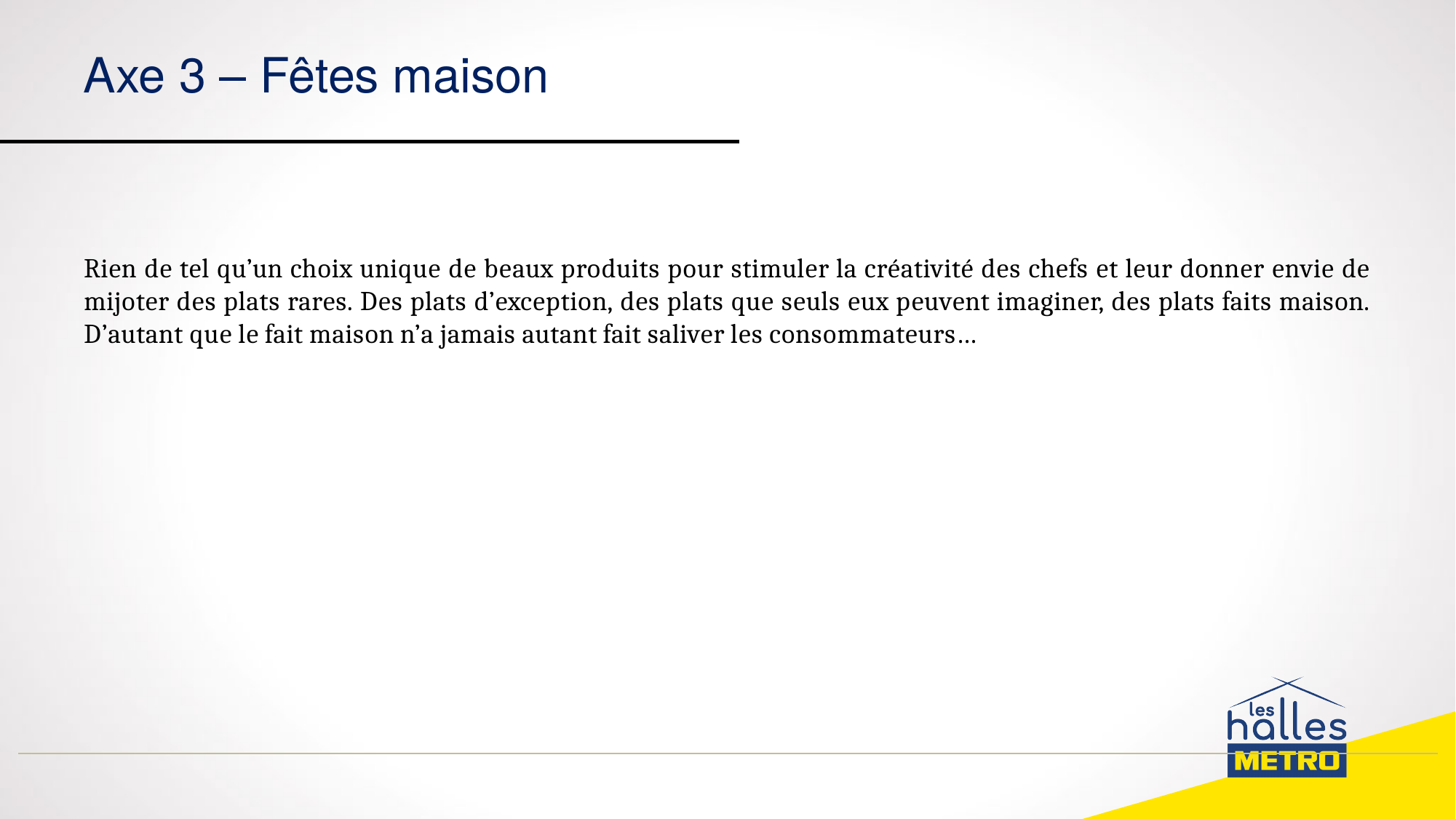

# Axe 3 – Fêtes maison

Rien de tel qu’un choix unique de beaux produits pour stimuler la créativité des chefs et leur donner envie de mijoter des plats rares. Des plats d’exception, des plats que seuls eux peuvent imaginer, des plats faits maison. D’autant que le fait maison n’a jamais autant fait saliver les consommateurs…